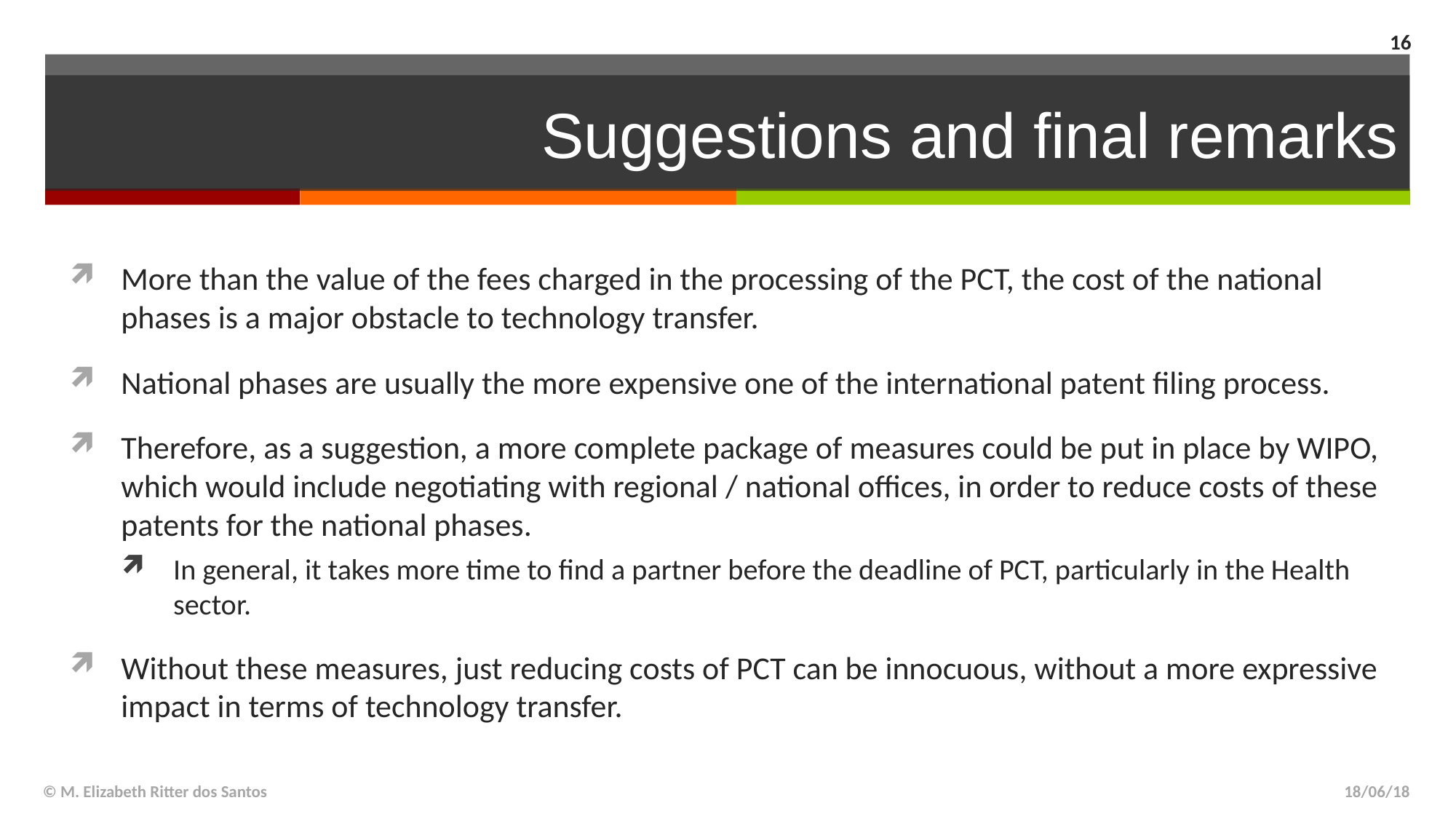

16
# Suggestions and final remarks
More than the value of the fees charged in the processing of the PCT, the cost of the national phases is a major obstacle to technology transfer.
National phases are usually the more expensive one of the international patent filing process.
Therefore, as a suggestion, a more complete package of measures could be put in place by WIPO, which would include negotiating with regional / national offices, in order to reduce costs of these patents for the national phases.
In general, it takes more time to find a partner before the deadline of PCT, particularly in the Health sector.
Without these measures, just reducing costs of PCT can be innocuous, without a more expressive impact in terms of technology transfer.

© M. Elizabeth Ritter dos Santos
18/06/18